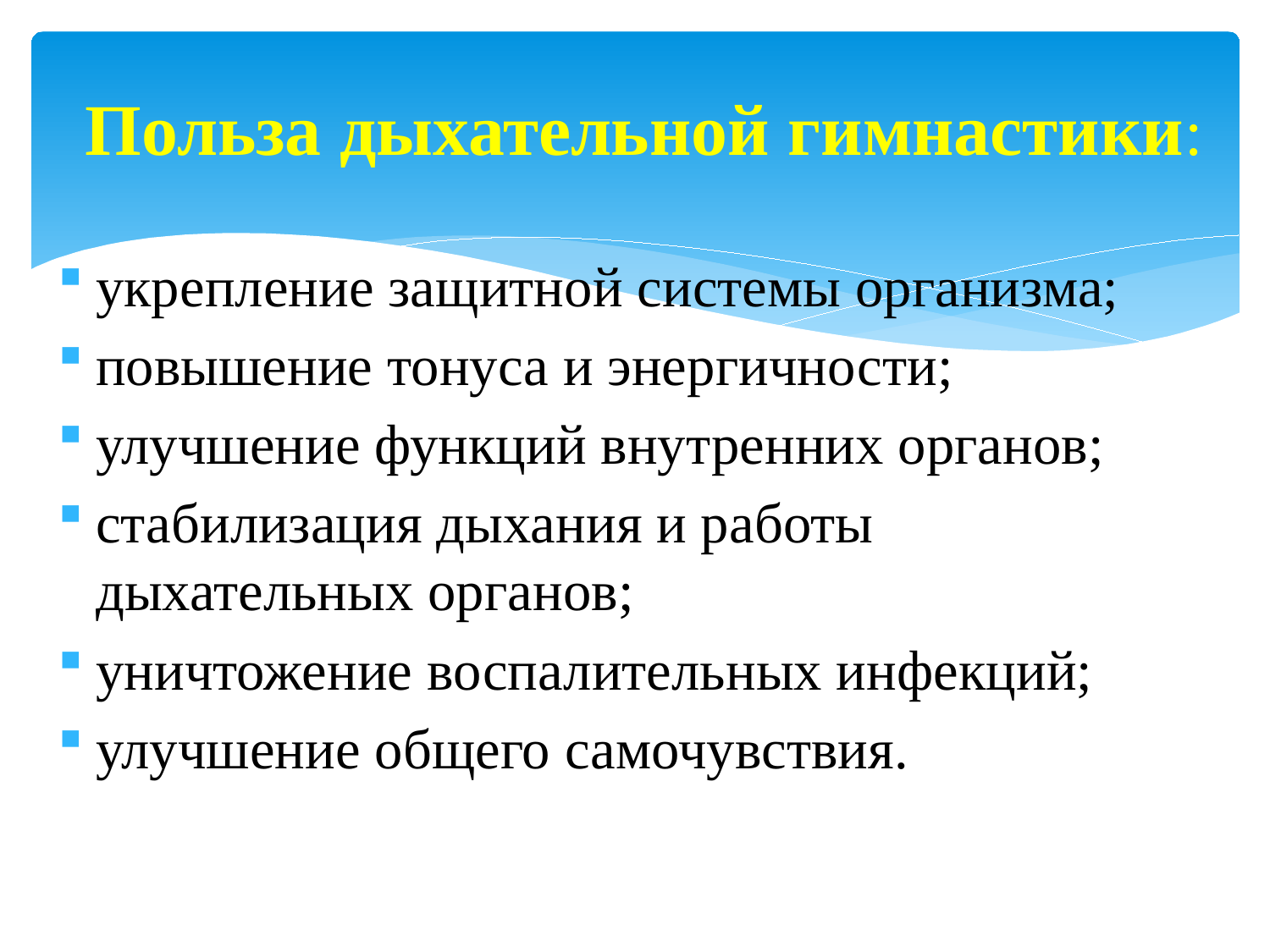

# Польза дыхательной гимнастики:

укрепление защитной системы организма;
повышение тонуса и энергичности;
улучшение функций внутренних органов;
стабилизация дыхания и работы дыхательных органов;
уничтожение воспалительных инфекций;
улучшение общего самочувствия.